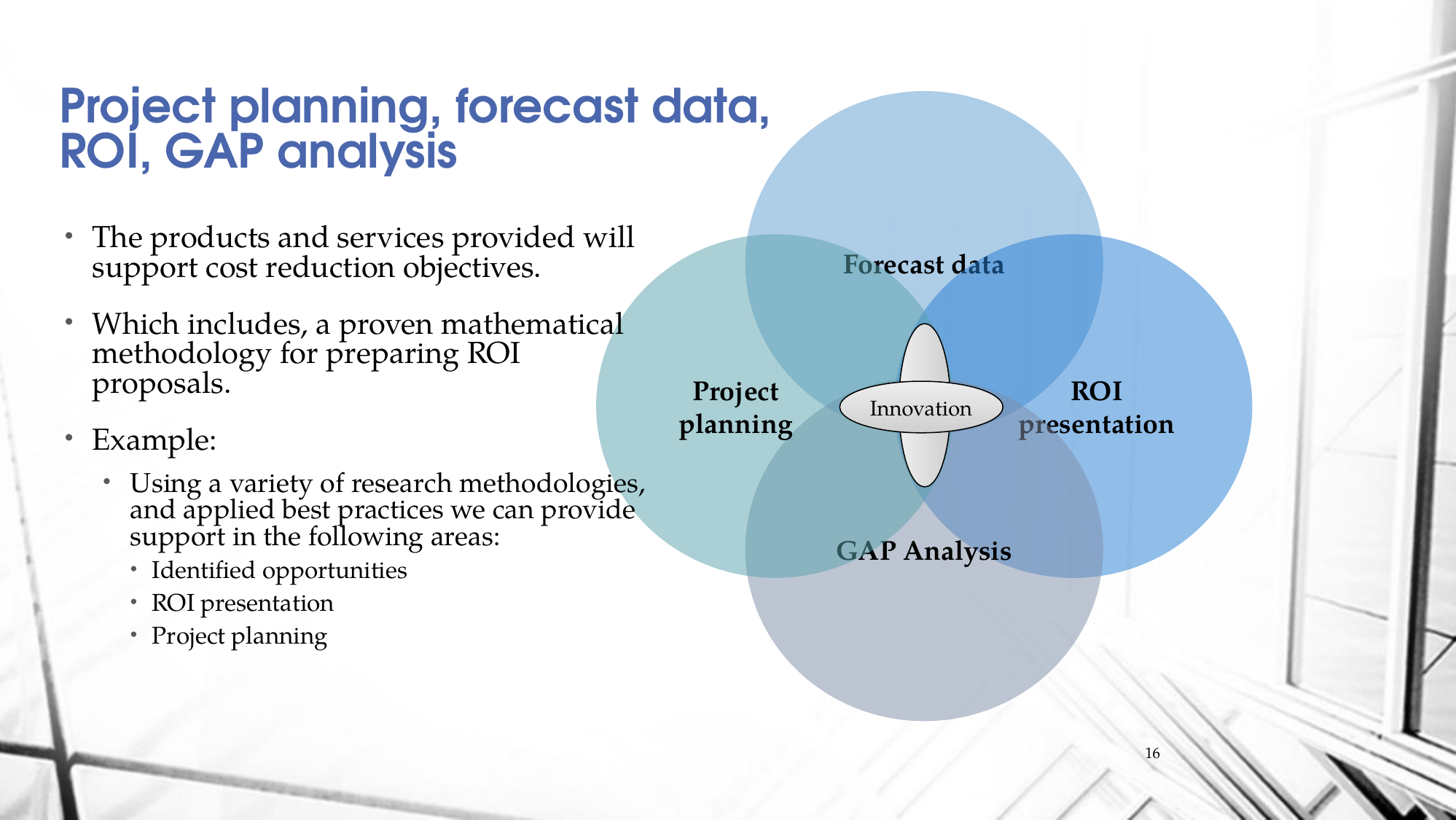

Project planning, forecast data, ROI, GAP analysis

Forecast data

Project planning

ROI presentation

GAP Analysis
The products and services provided will support cost reduction objectives.
Which includes, a proven mathematical methodology for preparing ROI proposals.
Example:
Using a variety of research methodologies, and applied best practices we can provide support in the following areas:
Identified opportunities
ROI presentation
Project planning

Innovation
16